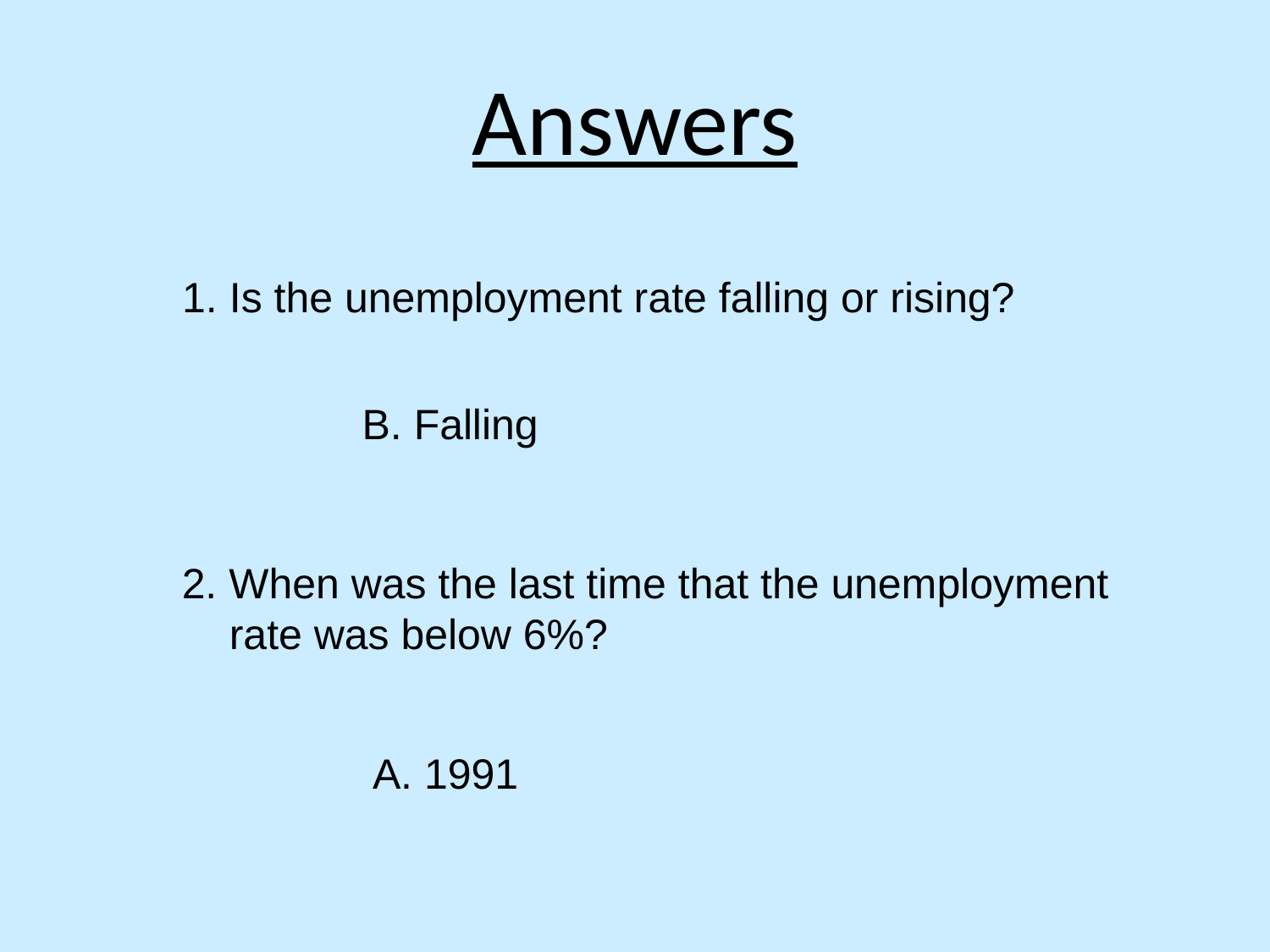

# Answers
1. Is the unemployment rate falling or rising?
B. Falling
2. When was the last time that the unemployment
    rate was below 6%?
A. 1991